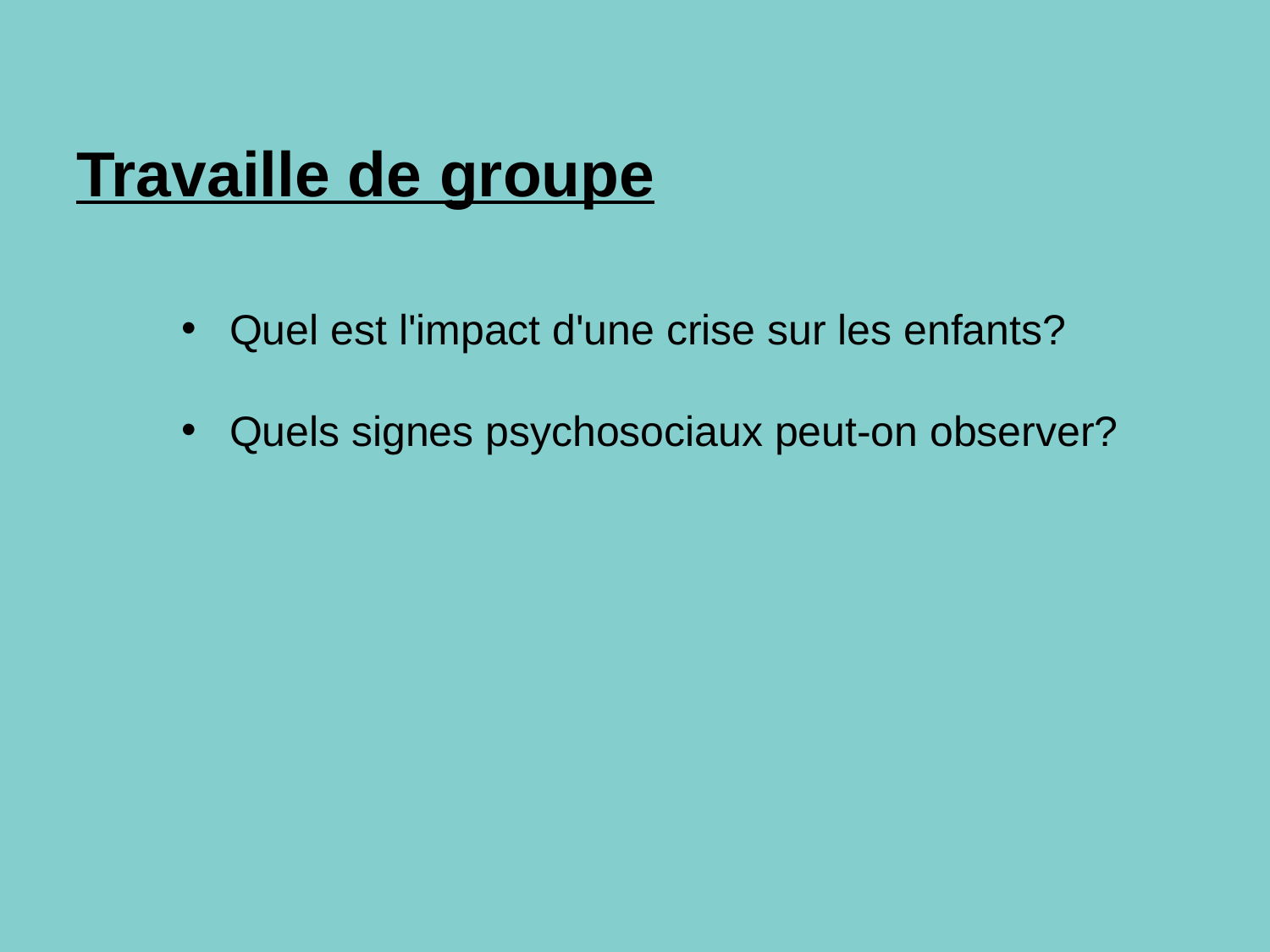

# Travaille de groupe
Quel est l'impact d'une crise sur les enfants?

Quels signes psychosociaux peut-on observer?